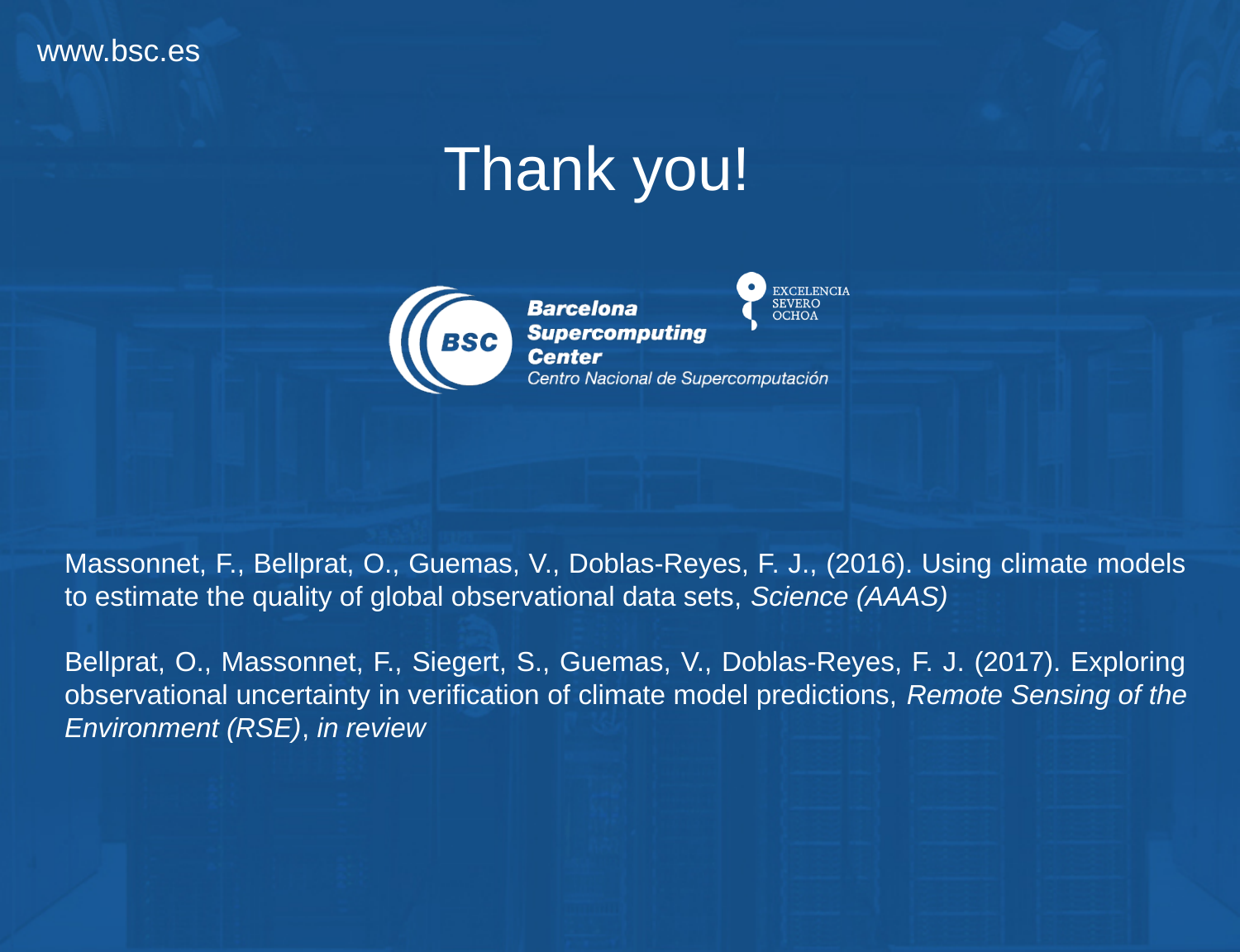

Thank you!

Massonnet, F., Bellprat, O., Guemas, V., Doblas-Reyes, F. J., (2016). Using climate models to estimate the quality of global observational data sets, Science (AAAS)

Bellprat, O., Massonnet, F., Siegert, S., Guemas, V., Doblas-Reyes, F. J. (2017). Exploring observational uncertainty in verification of climate model predictions, Remote Sensing of the Environment (RSE), in review